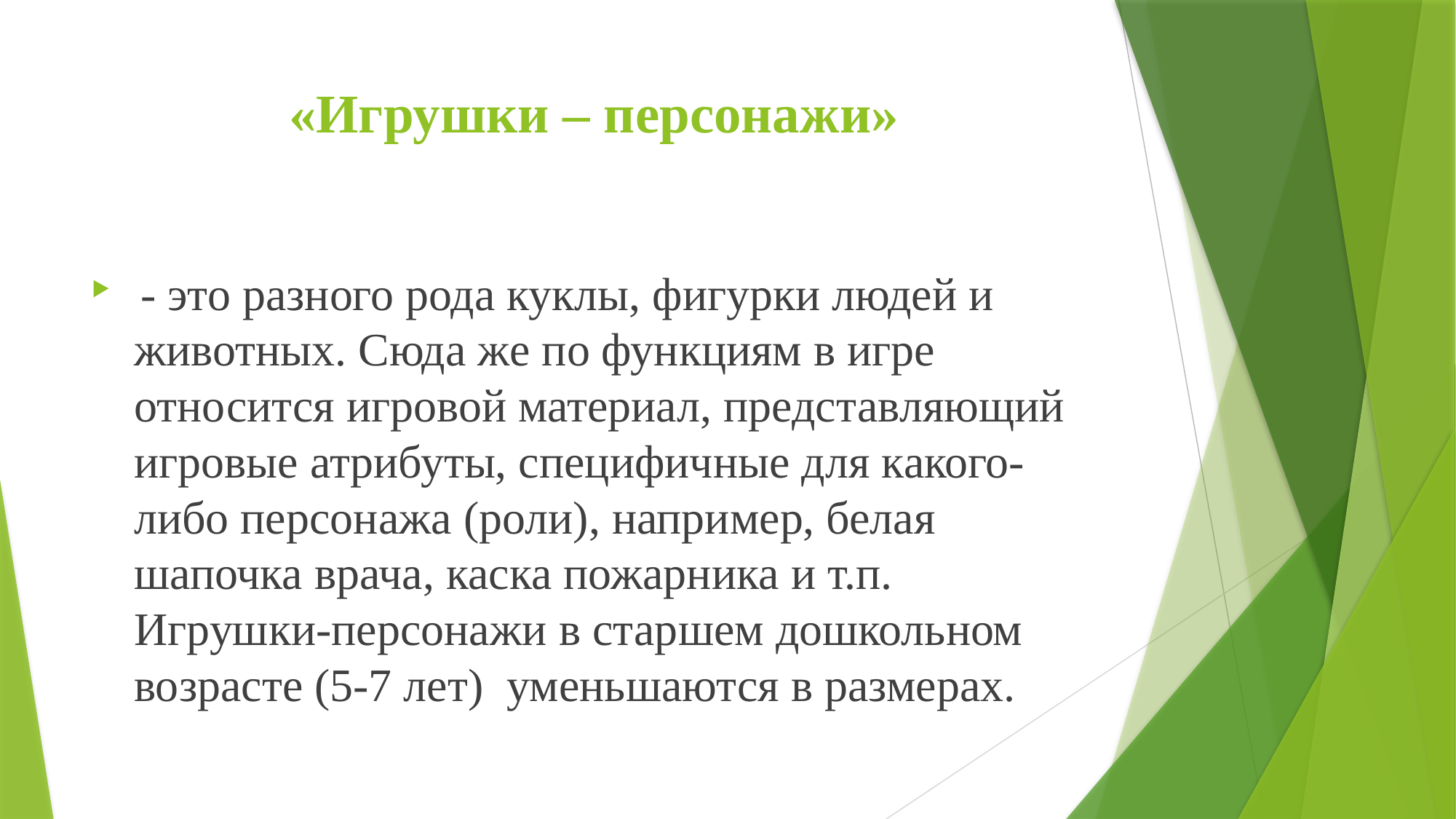

# «Игрушки – персонажи»
 - это разного рода куклы, фигурки людей и животных. Сюда же по функциям в игре относится игровой материал, представляющий игровые атрибуты, специфичные для какого-либо персонажа (роли), например, белая шапочка врача, каска пожарника и т.п. Игрушки-персонажи в старшем дошкольном возрасте (5-7 лет)  уменьшаются в размерах.